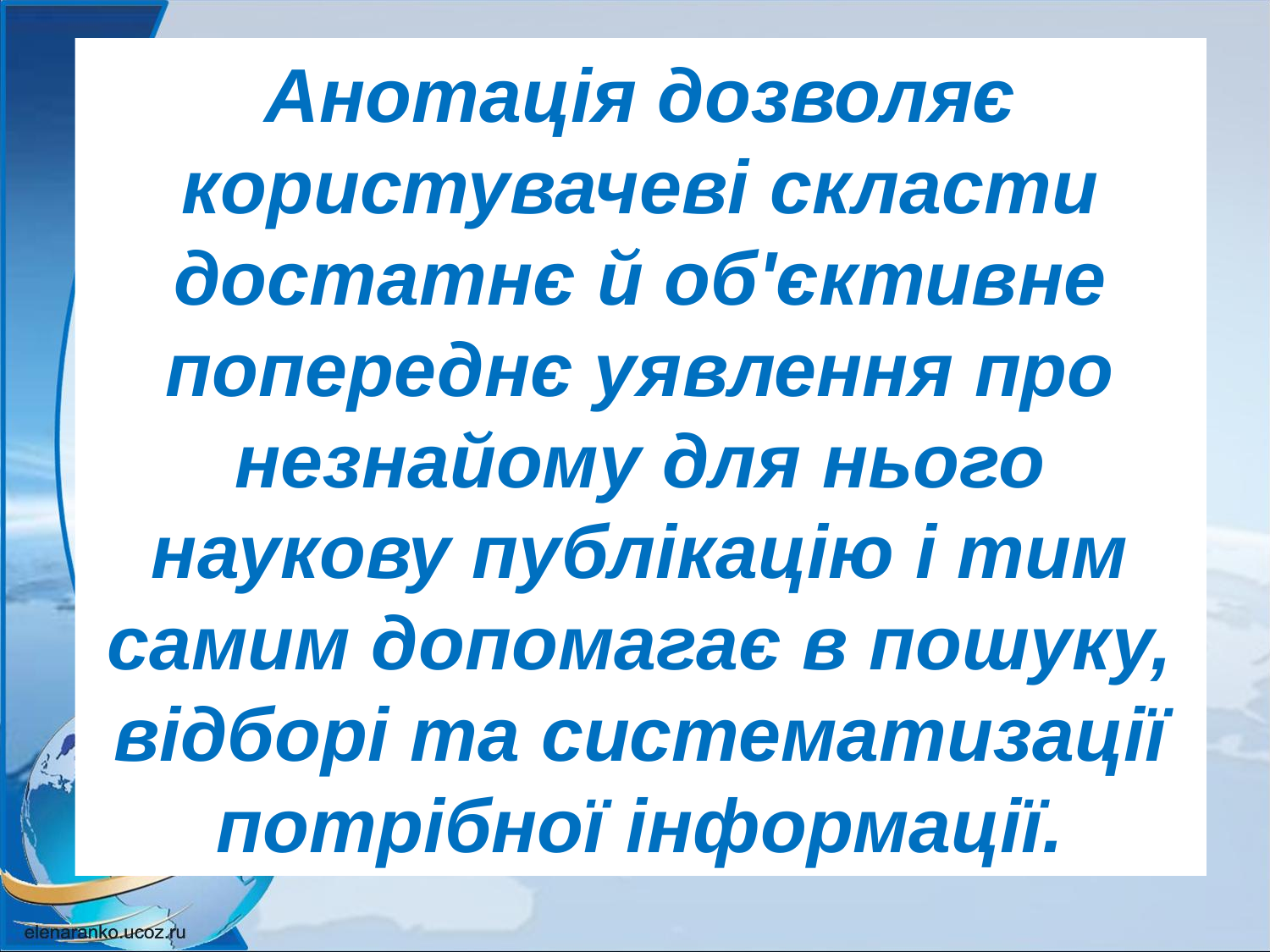

# Анотація дозволяє користувачеві скласти достатнє й об'єктивне попереднє уявлення про незнайому для нього наукову публікацію і тим самим допомагає в пошуку, відборі та систематизації потрібної інформації.